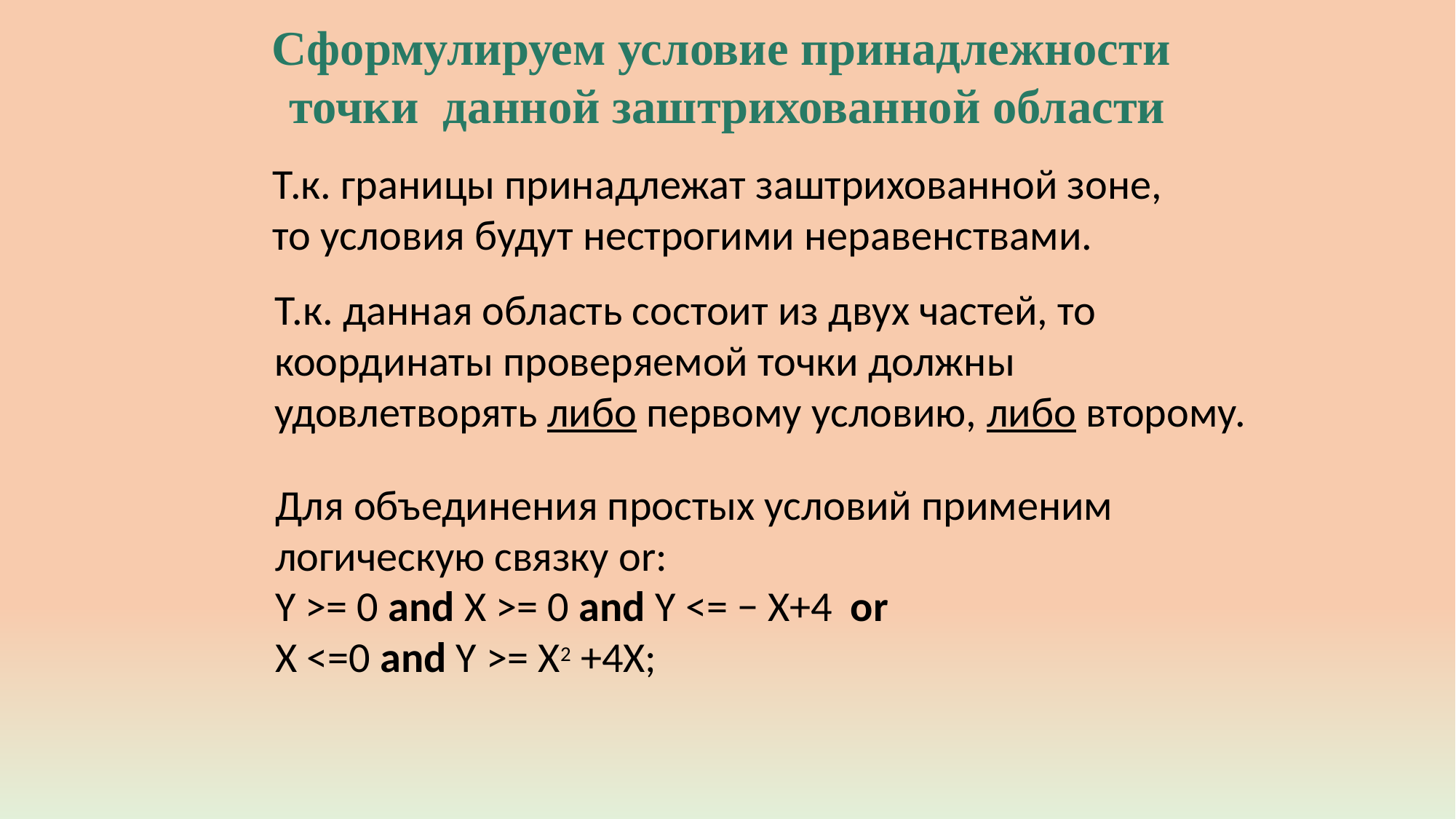

Сформулируем условие принадлежности
точки  данной заштрихованной области
Т.к. границы принадлежат заштрихованной зоне, то условия будут нестрогими неравенствами.
Т.к. данная область состоит из двух частей, то координаты проверяемой точки должны удовлетворять либо первому условию, либо второму.

Для объединения простых условий применим логическую связку or:
Y >= 0 and X >= 0 and Y <= − X+4  or
X <=0 and Y >= X2 +4X;